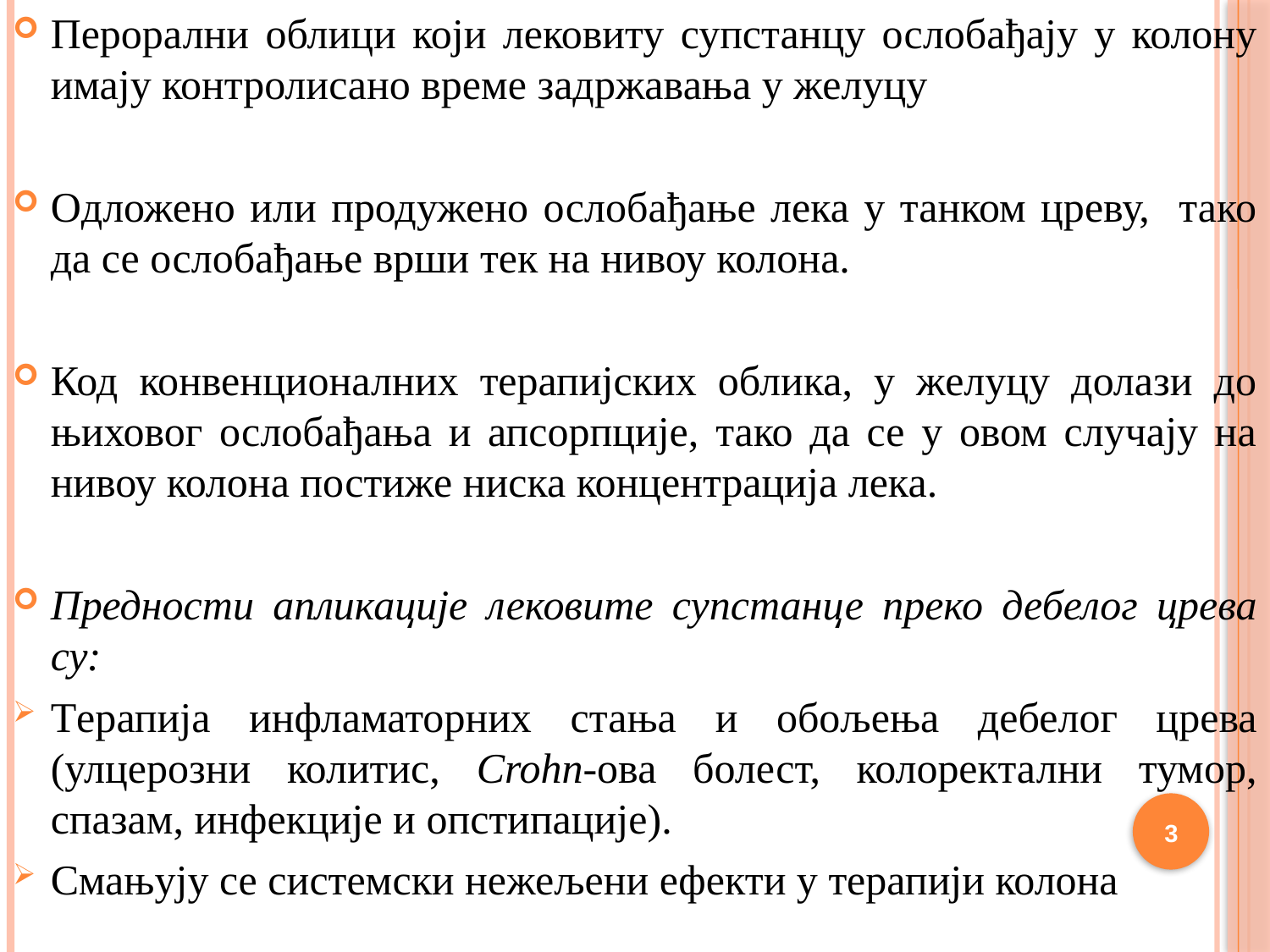

Перорални облици који лековиту супстанцу ослобађају у колону имају контролисано време задржавања у желуцу

Одложено или продужено ослобађање лека у танком цреву,  тако да се ослобађање врши тек на нивоу колона.

Код конвенционалних терапијских облика, у желуцу долази до њиховог ослобађања и апсорпције, тако да се у овом случају на нивоу колона постиже ниска концентрација лека.

Предности апликације лековите супстанце преко дебелог црева су:
Терапија инфламаторних стања и обољења дебелог црева (улцерозни колитис, Crohn-ова болест, колоректални тумор, спазам, инфекције и опстипације).
Смањују се системски нежељени ефекти у терапији колона
3